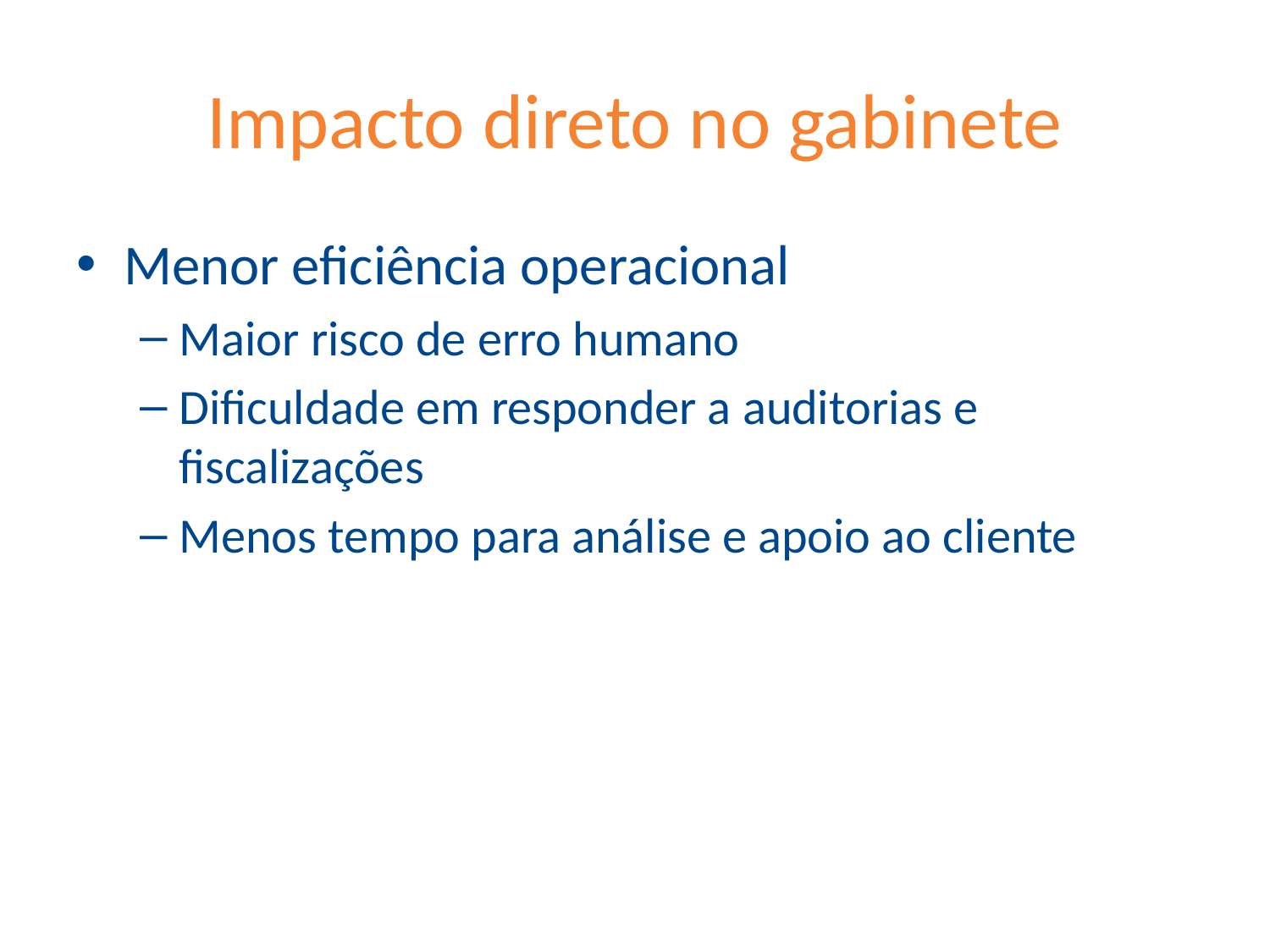

# Impacto direto no gabinete
Menor eficiência operacional
Maior risco de erro humano
Dificuldade em responder a auditorias e fiscalizações
Menos tempo para análise e apoio ao cliente